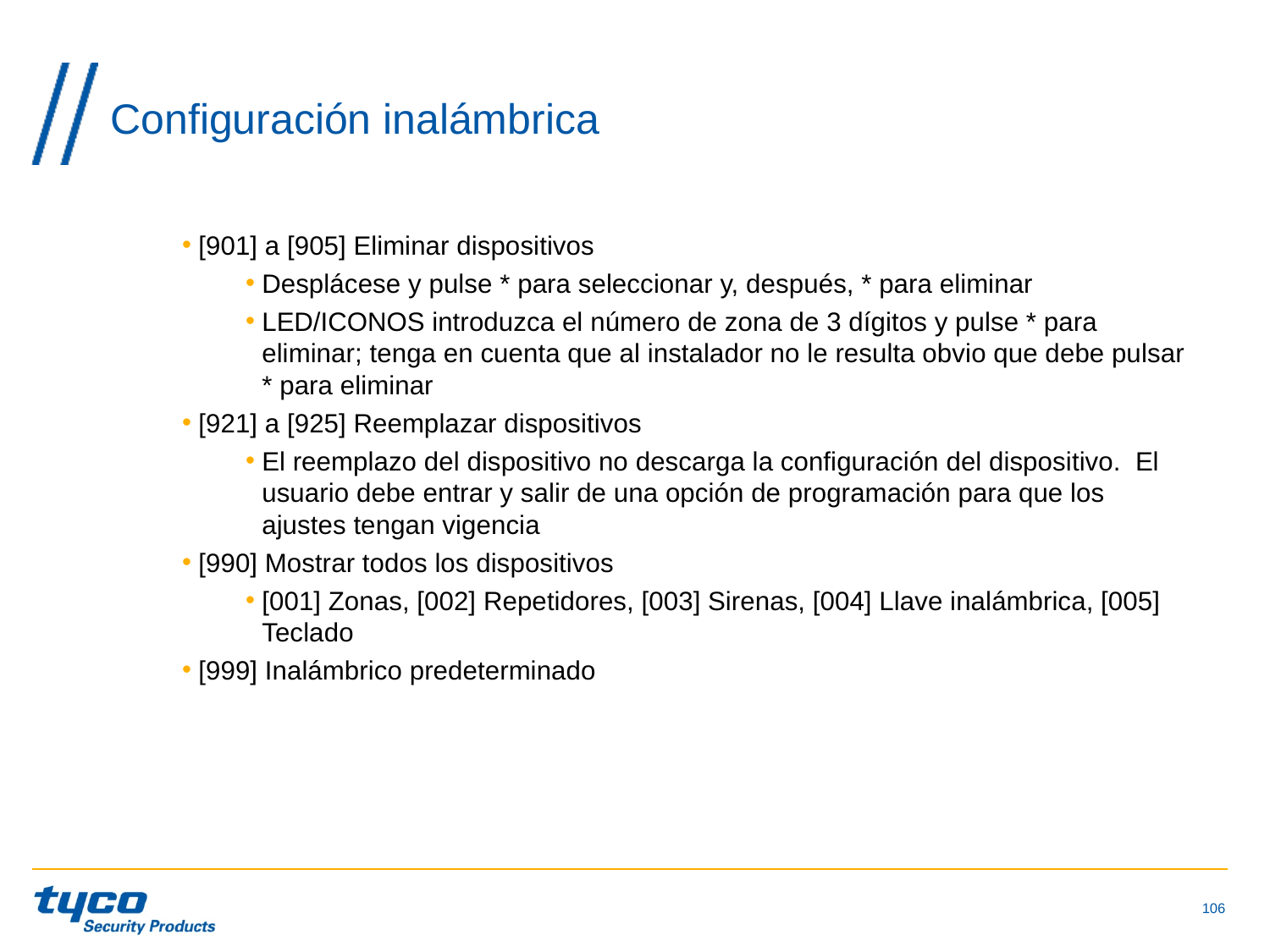

# Configuración inalámbrica
[901] a [905] Eliminar dispositivos
Desplácese y pulse * para seleccionar y, después, * para eliminar
LED/ICONOS introduzca el número de zona de 3 dígitos y pulse * para eliminar; tenga en cuenta que al instalador no le resulta obvio que debe pulsar * para eliminar
[921] a [925] Reemplazar dispositivos
El reemplazo del dispositivo no descarga la configuración del dispositivo.  El usuario debe entrar y salir de una opción de programación para que los ajustes tengan vigencia
[990] Mostrar todos los dispositivos
[001] Zonas, [002] Repetidores, [003] Sirenas, [004] Llave inalámbrica, [005] Teclado
[999] Inalámbrico predeterminado

106